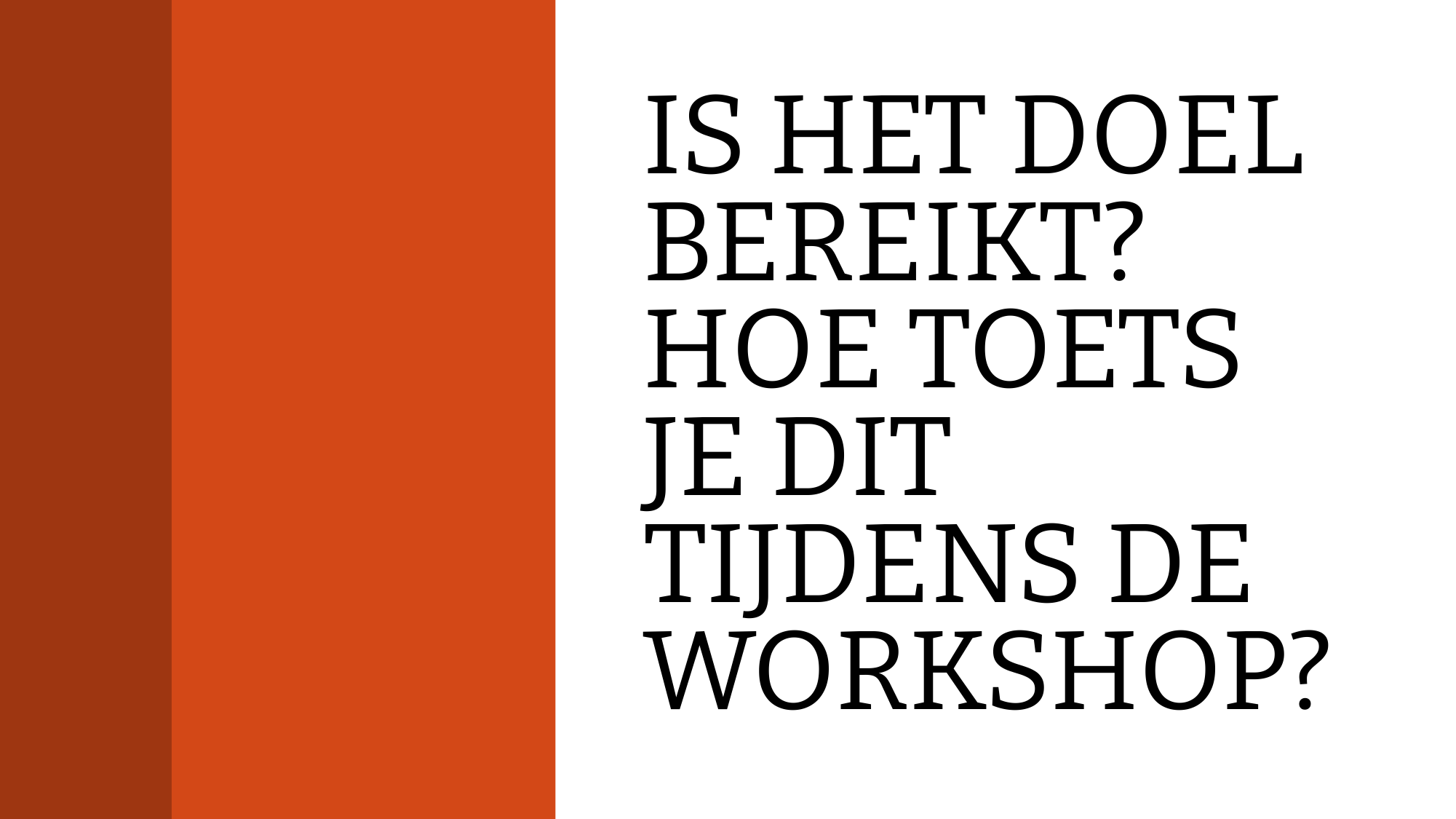

# Is het doel bereikt? Hoe toets je dit tijdens de workshop?